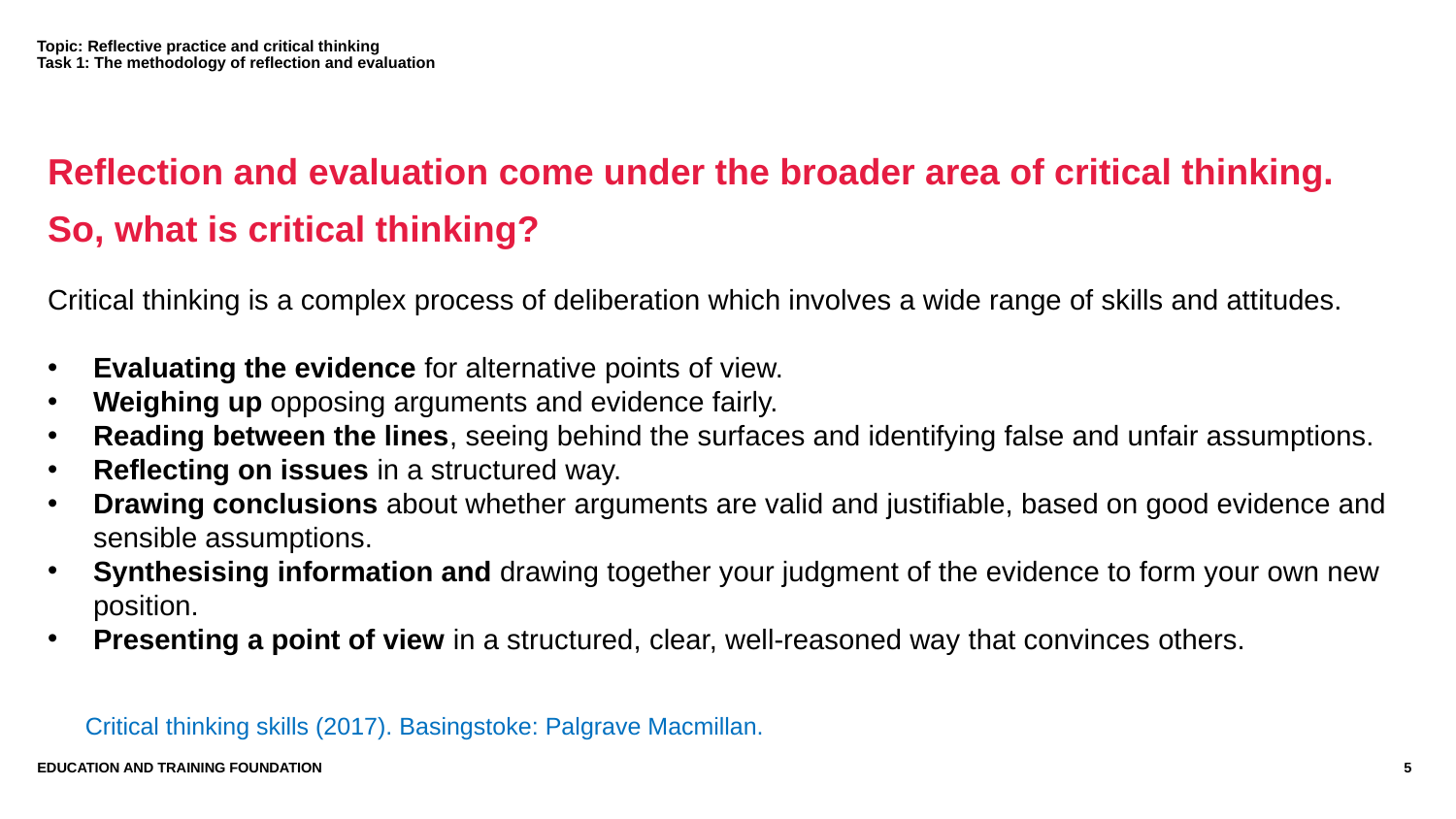

# Topic: Reflective practice and critical thinking Task 1: The methodology of reflection and evaluation
Reflection and evaluation come under the broader area of critical thinking. So, what is critical thinking?

Critical thinking is a complex process of deliberation which involves a wide range of skills and attitudes.

Evaluating the evidence for alternative points of view.
Weighing up opposing arguments and evidence fairly.
Reading between the lines, seeing behind the surfaces and identifying false and unfair assumptions.
Reflecting on issues in a structured way.
Drawing conclusions about whether arguments are valid and justifiable, based on good evidence and sensible assumptions.
Synthesising information and drawing together your judgment of the evidence to form your own new position.
Presenting a point of view in a structured, clear, well-reasoned way that convinces others.

 Critical thinking skills (2017). Basingstoke: Palgrave Macmillan.
Education and Training Foundation
5